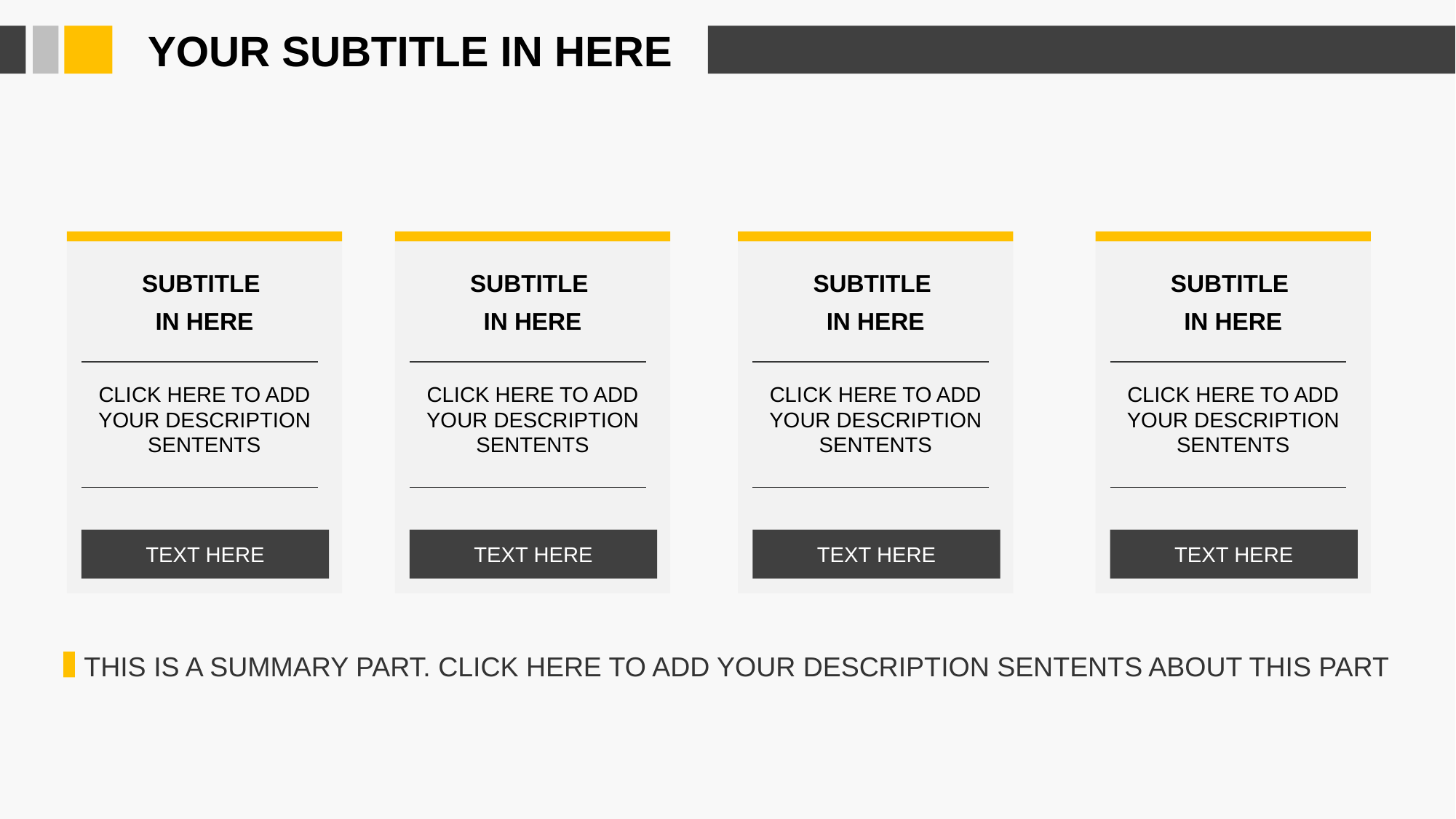

YOUR SUBTITLE IN HERE

SUBTITLE
IN HERE
CLICK HERE TO ADD YOUR DESCRIPTION SENTENTS

SUBTITLE
IN HERE
CLICK HERE TO ADD YOUR DESCRIPTION SENTENTS

SUBTITLE
IN HERE
CLICK HERE TO ADD YOUR DESCRIPTION SENTENTS

SUBTITLE
IN HERE
CLICK HERE TO ADD YOUR DESCRIPTION SENTENTS
TEXT HERE
TEXT HERE
TEXT HERE
TEXT HERE
THIS IS A SUMMARY PART. CLICK HERE TO ADD YOUR DESCRIPTION SENTENTS ABOUT THIS PART